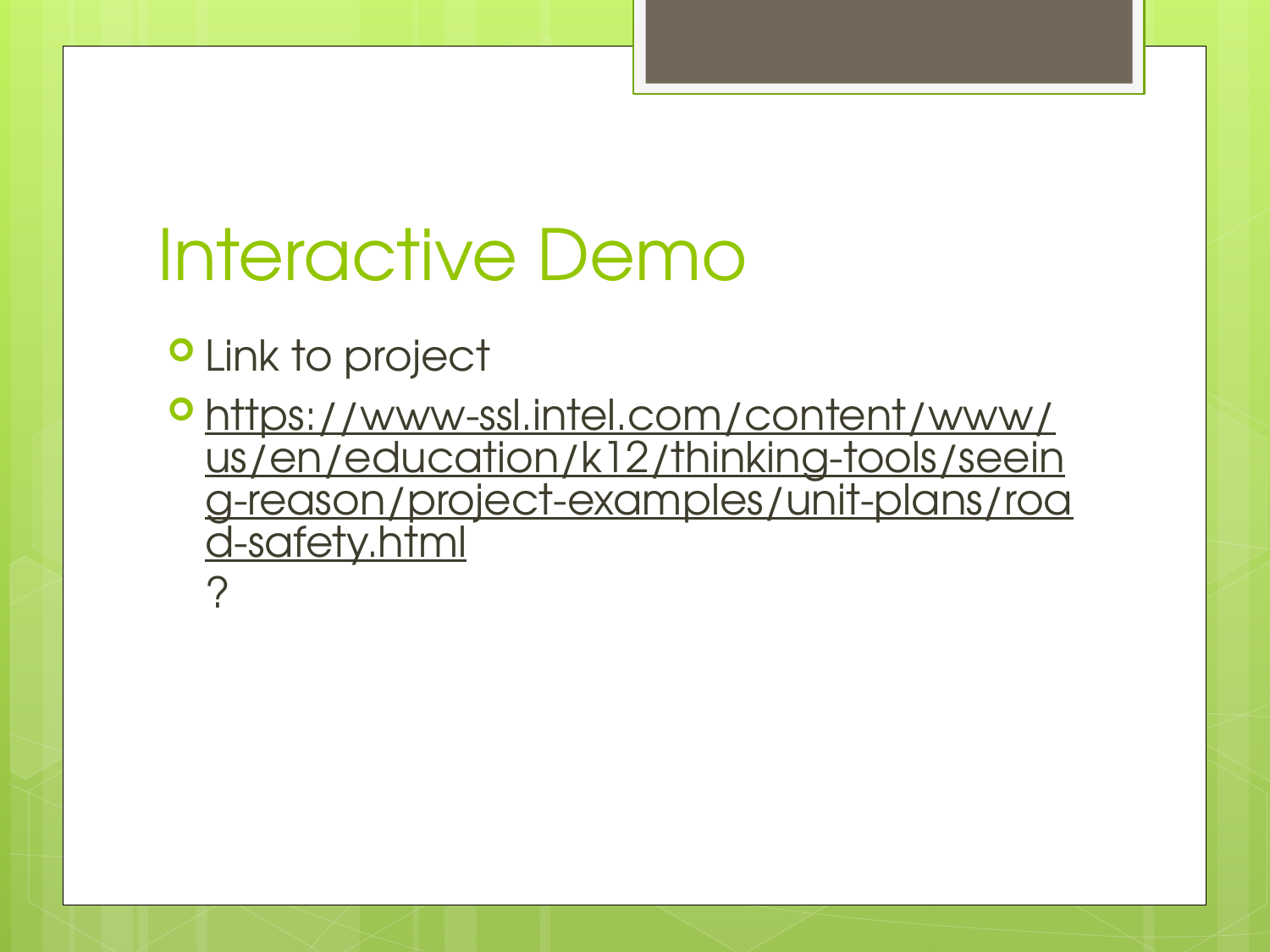

# Interactive Demo
Link to project
https://www-ssl.intel.com/content/www/us/en/education/k12/thinking-tools/seeing-reason/project-examples/unit-plans/road-safety.html?